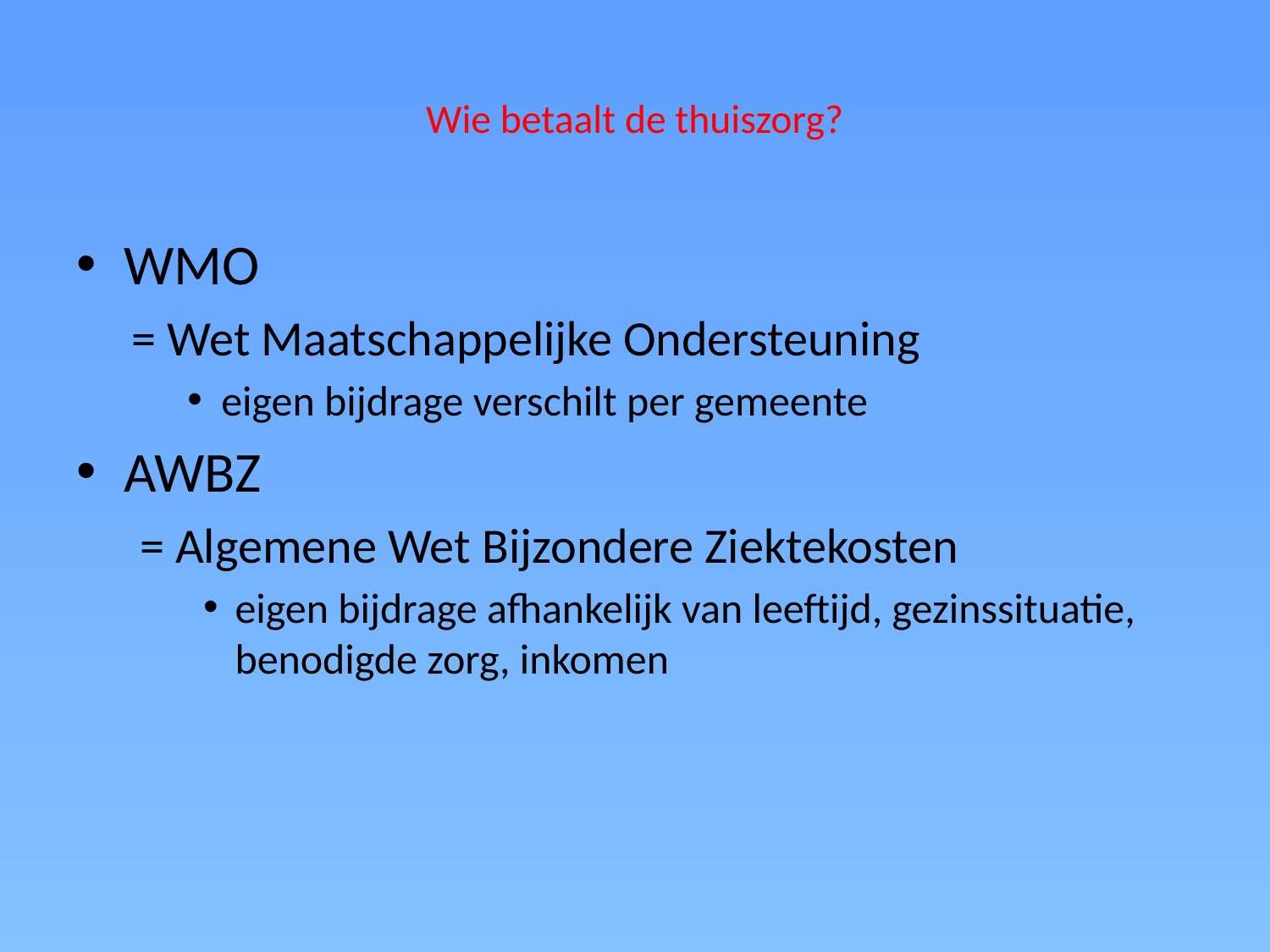

# Wie betaalt de thuiszorg?
WMO
= Wet Maatschappelijke Ondersteuning
  eigen bijdrage verschilt per gemeente
AWBZ
= Algemene Wet Bijzondere Ziektekosten
eigen bijdrage afhankelijk van leeftijd, gezinssituatie, benodigde zorg, inkomen